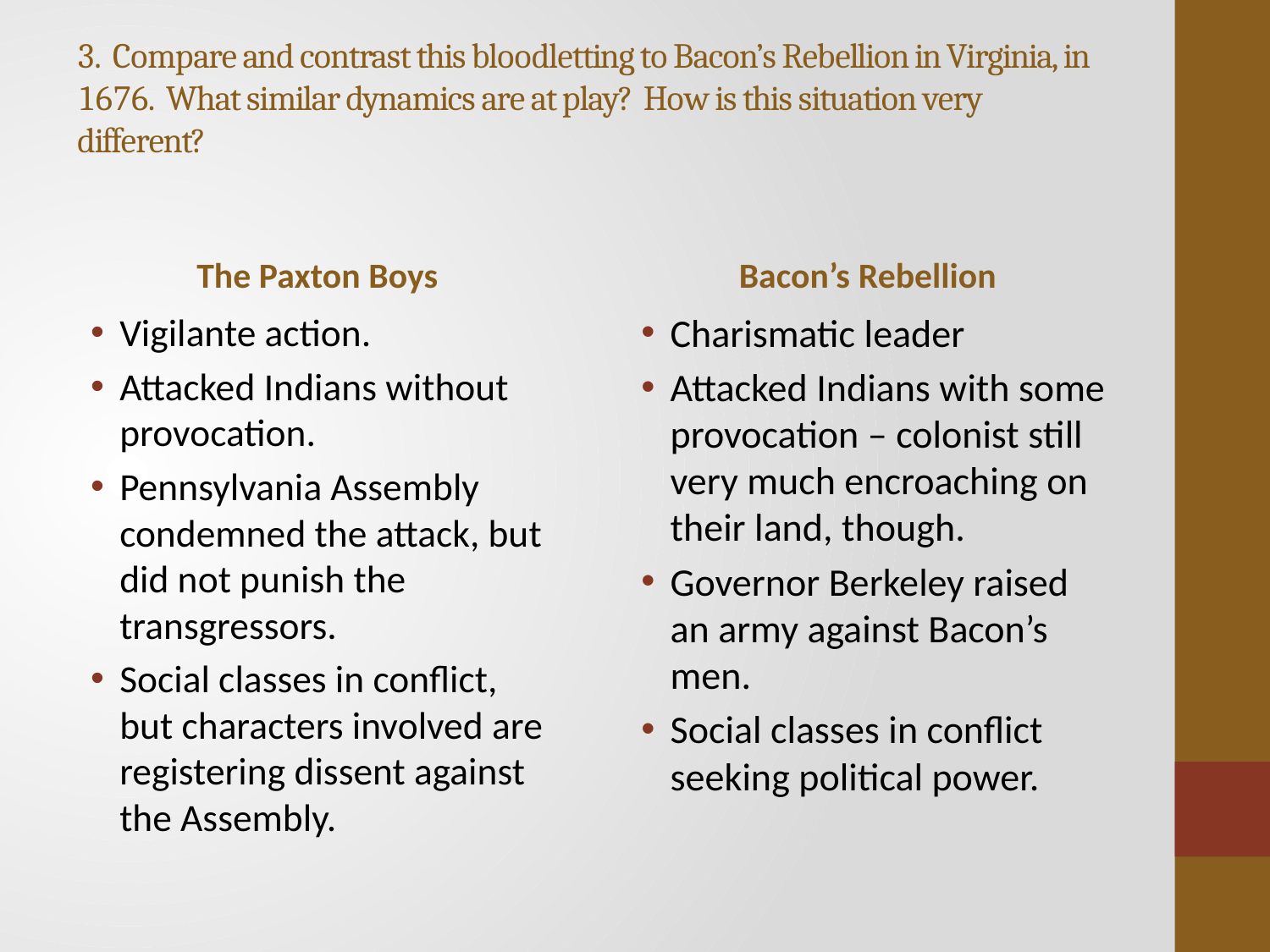

# 3.  Compare and contrast this bloodletting to Bacon’s Rebellion in Virginia, in 1676.  What similar dynamics are at play?  How is this situation very different?
The Paxton Boys
Bacon’s Rebellion
Vigilante action.
Attacked Indians without provocation.
Pennsylvania Assembly condemned the attack, but did not punish the transgressors.
Social classes in conflict, but characters involved are registering dissent against the Assembly.
Charismatic leader
Attacked Indians with some provocation – colonist still very much encroaching on their land, though.
Governor Berkeley raised an army against Bacon’s men.
Social classes in conflict seeking political power.